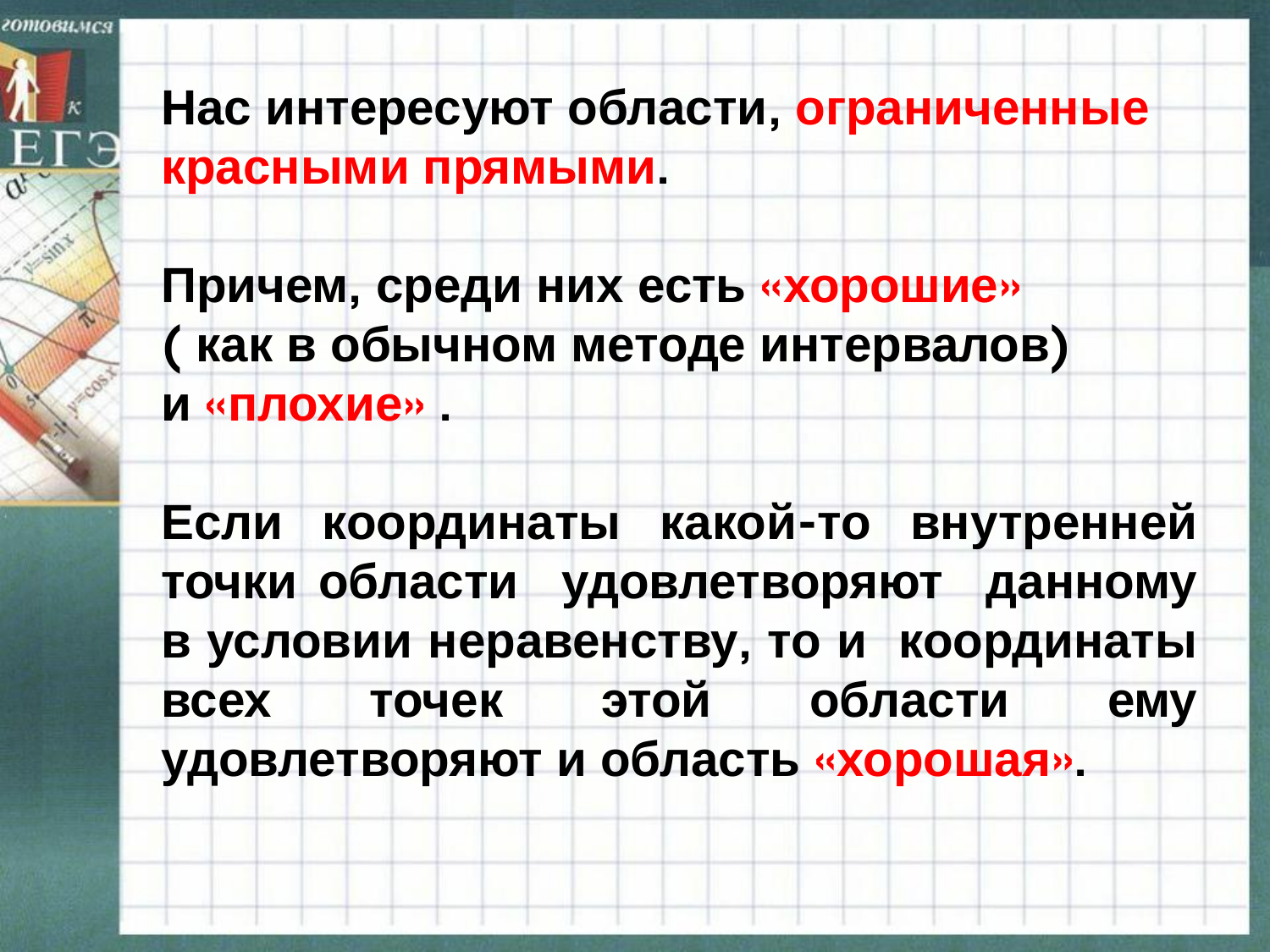

Нас интересуют области, ограниченные    красными прямыми.

Причем, среди них есть «хорошие»
( как в обычном методе интервалов)
и «плохие» .

Если координаты какой-то внутренней точки области  удовлетворяют  данному в условии неравенству, то и  координаты всех точек этой области ему удовлетворяют и область «хорошая».